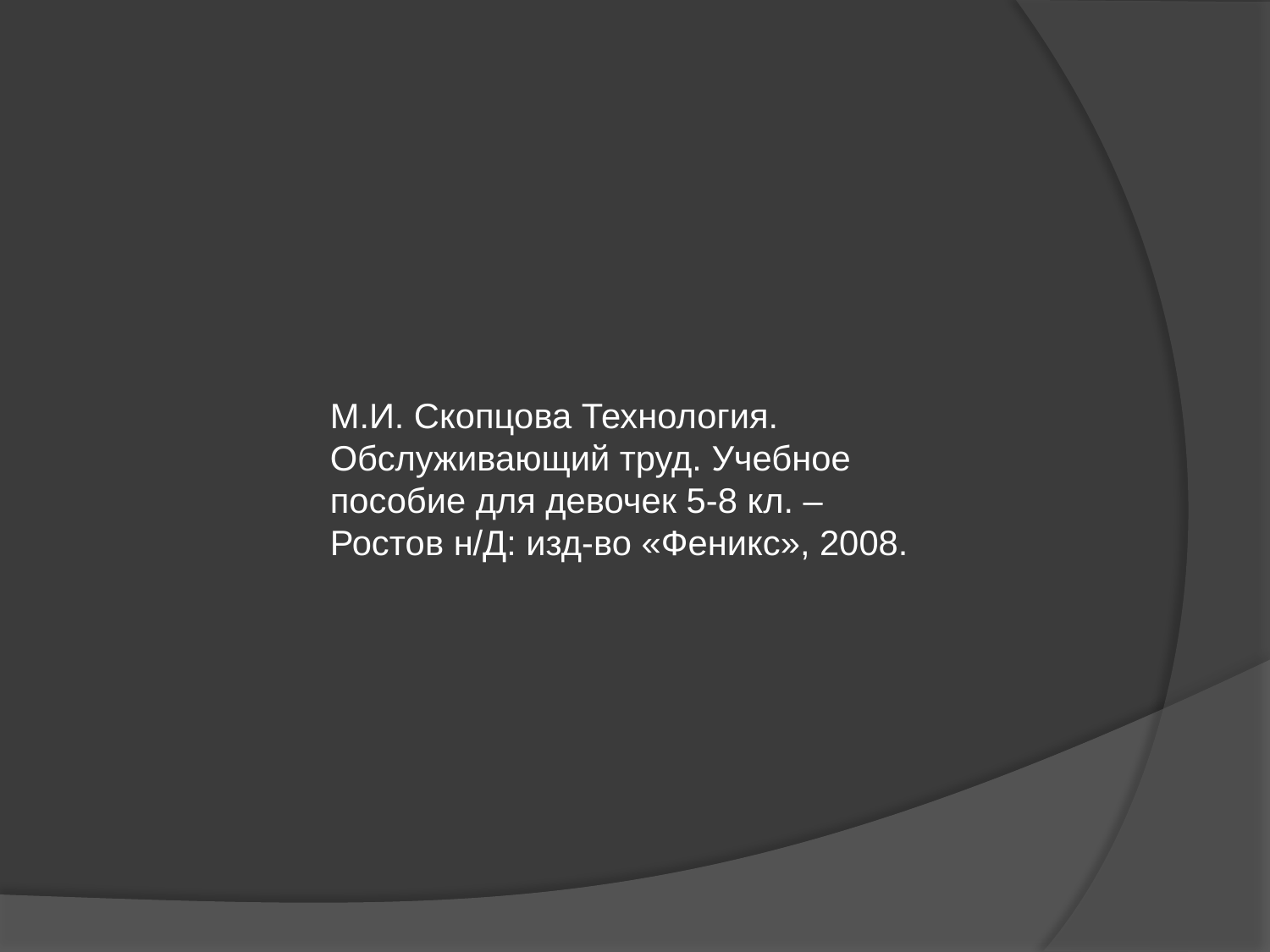

М.И. Скопцова Технология. Обслуживающий труд. Учебное пособие для девочек 5-8 кл. – Ростов н/Д: изд-во «Феникс», 2008.